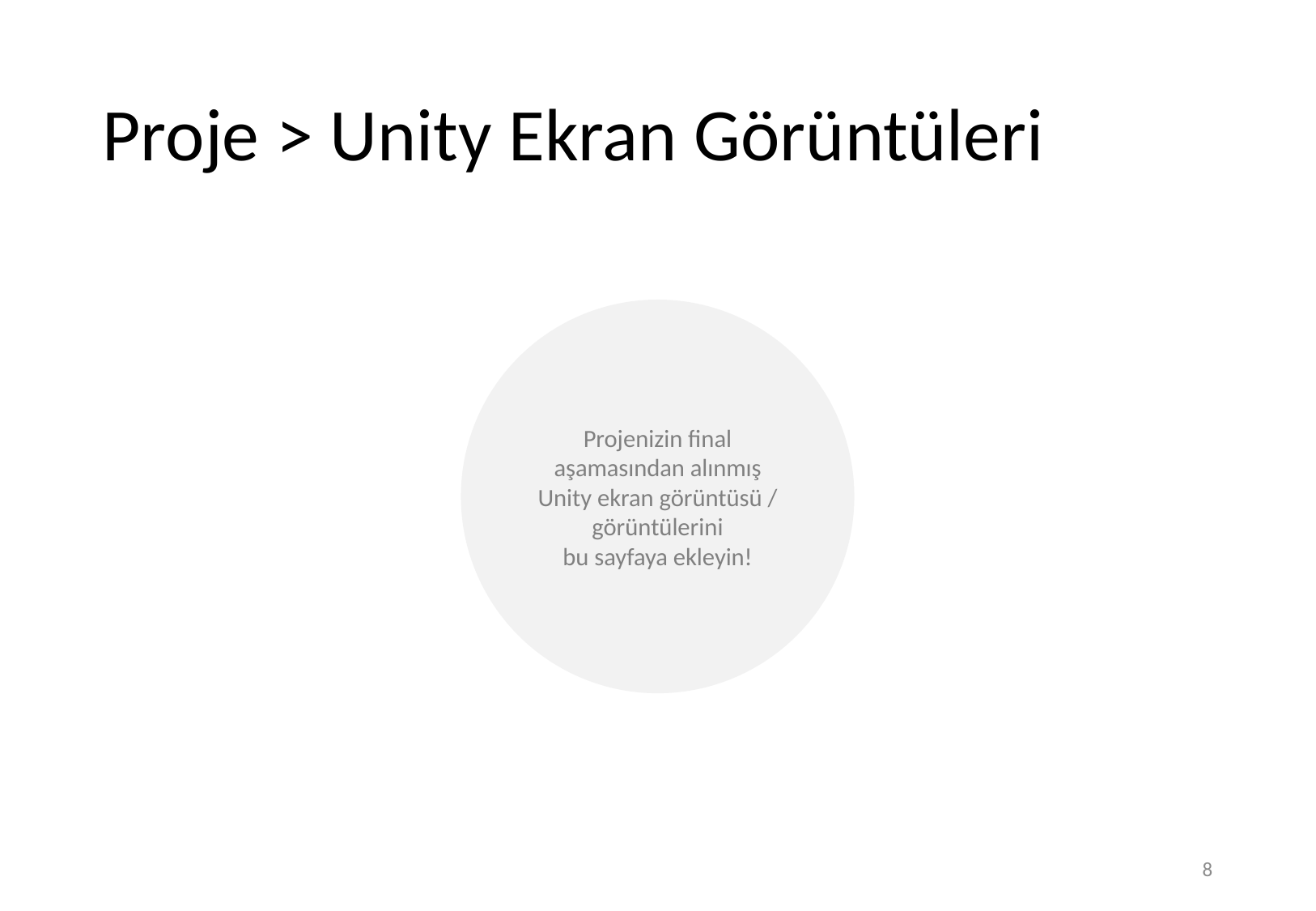

# Proje > Unity Ekran Görüntüleri
Projenizin final aşamasından alınmış
Unity ekran görüntüsü / görüntülerini
bu sayfaya ekleyin!
8